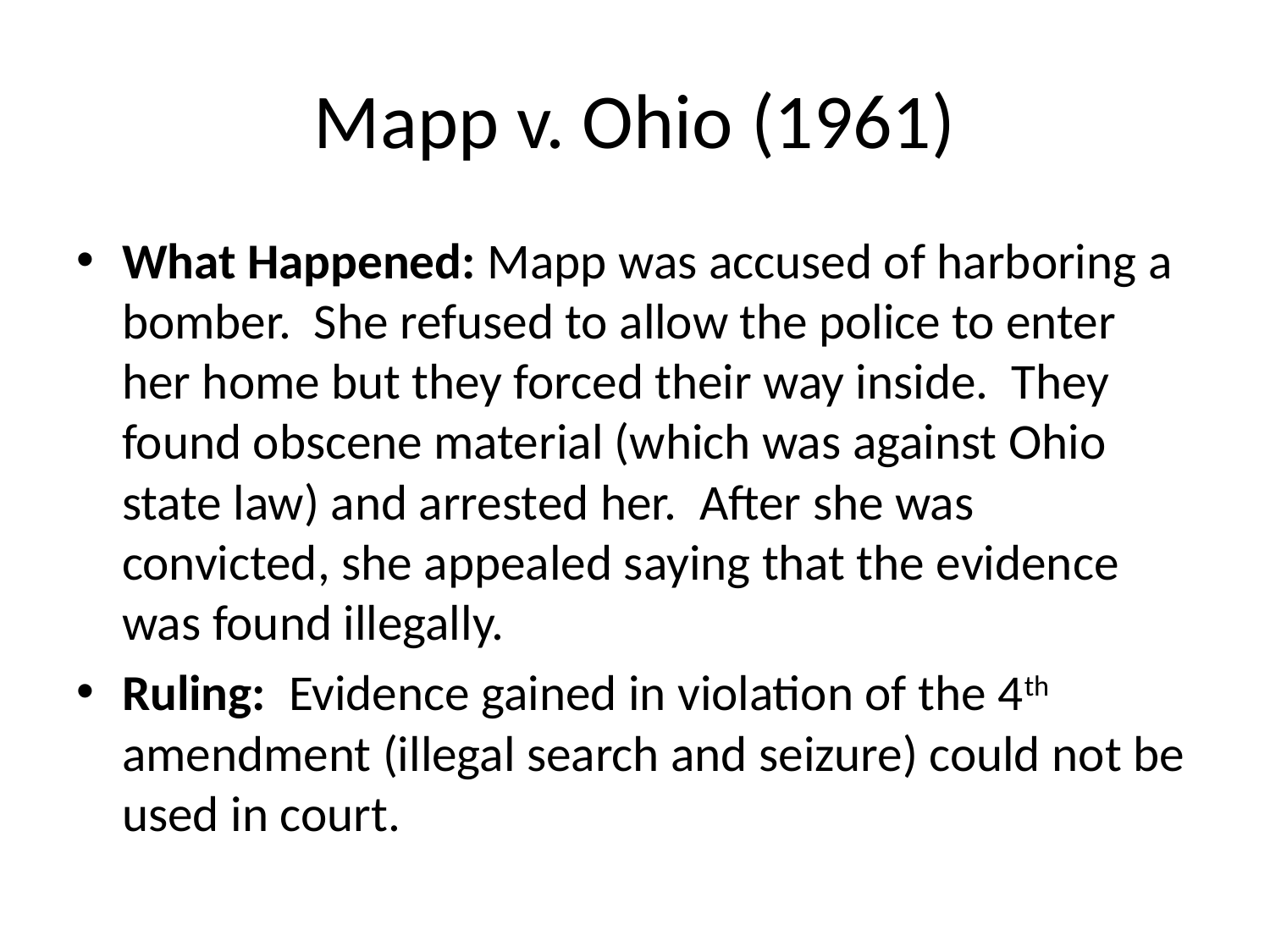

# Mapp v. Ohio (1961)
What Happened: Mapp was accused of harboring a bomber.  She refused to allow the police to enter her home but they forced their way inside.  They found obscene material (which was against Ohio state law) and arrested her.  After she was convicted, she appealed saying that the evidence was found illegally.
Ruling:  Evidence gained in violation of the 4th amendment (illegal search and seizure) could not be used in court.